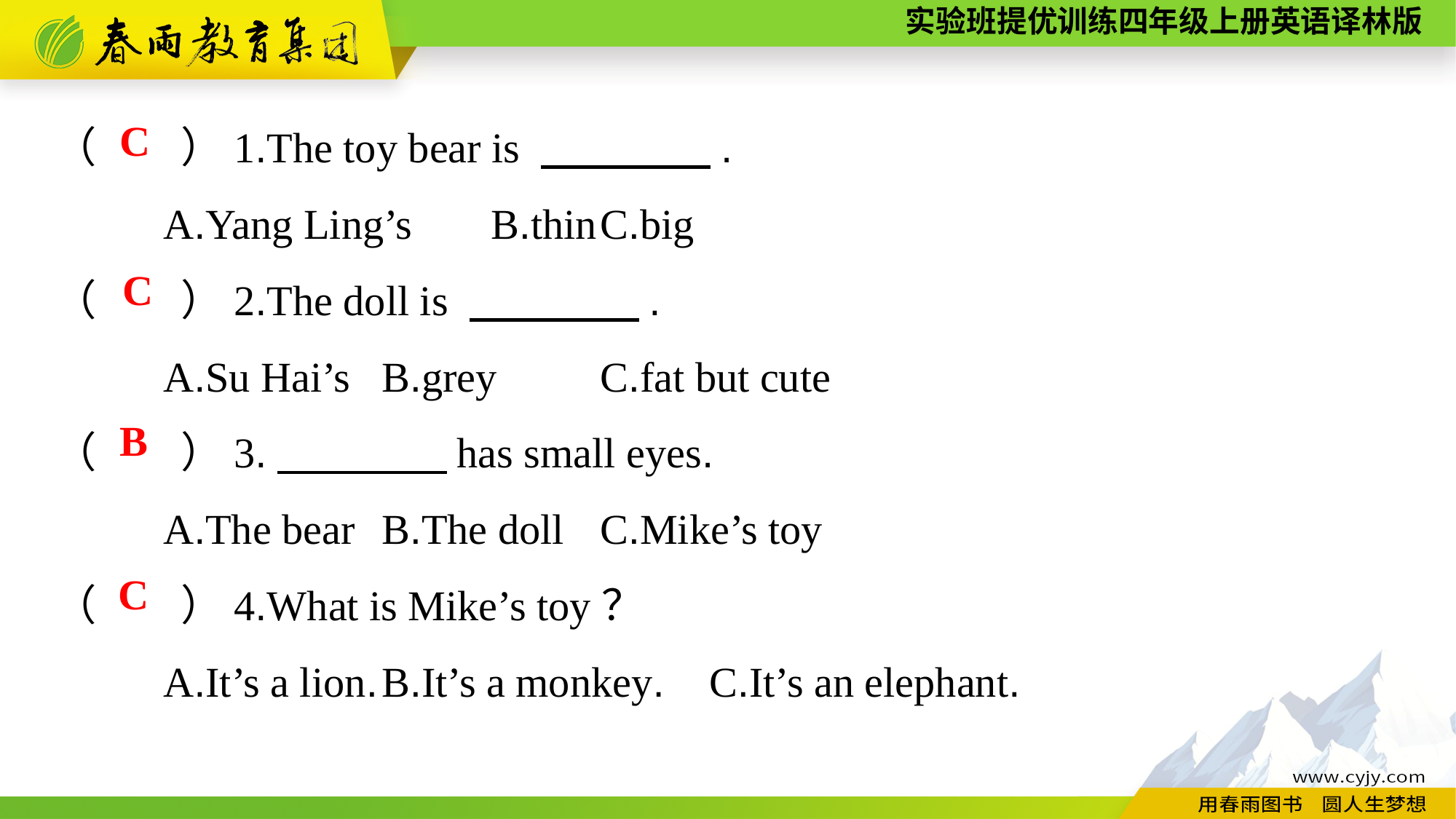

（　　）1.The toy bear is 　　　　.
	A.Yang Ling’s	B.thin	C.big
（　　）2.The doll is 　　　　.
	A.Su Hai’s	B.grey	C.fat but cute
（　　）3.　　　　has small eyes.
	A.The bear	B.The doll	C.Mike’s toy
（　　）4.What is Mike’s toy？
	A.It’s a lion.	B.It’s a monkey.	C.It’s an elephant.
C
C
B
C